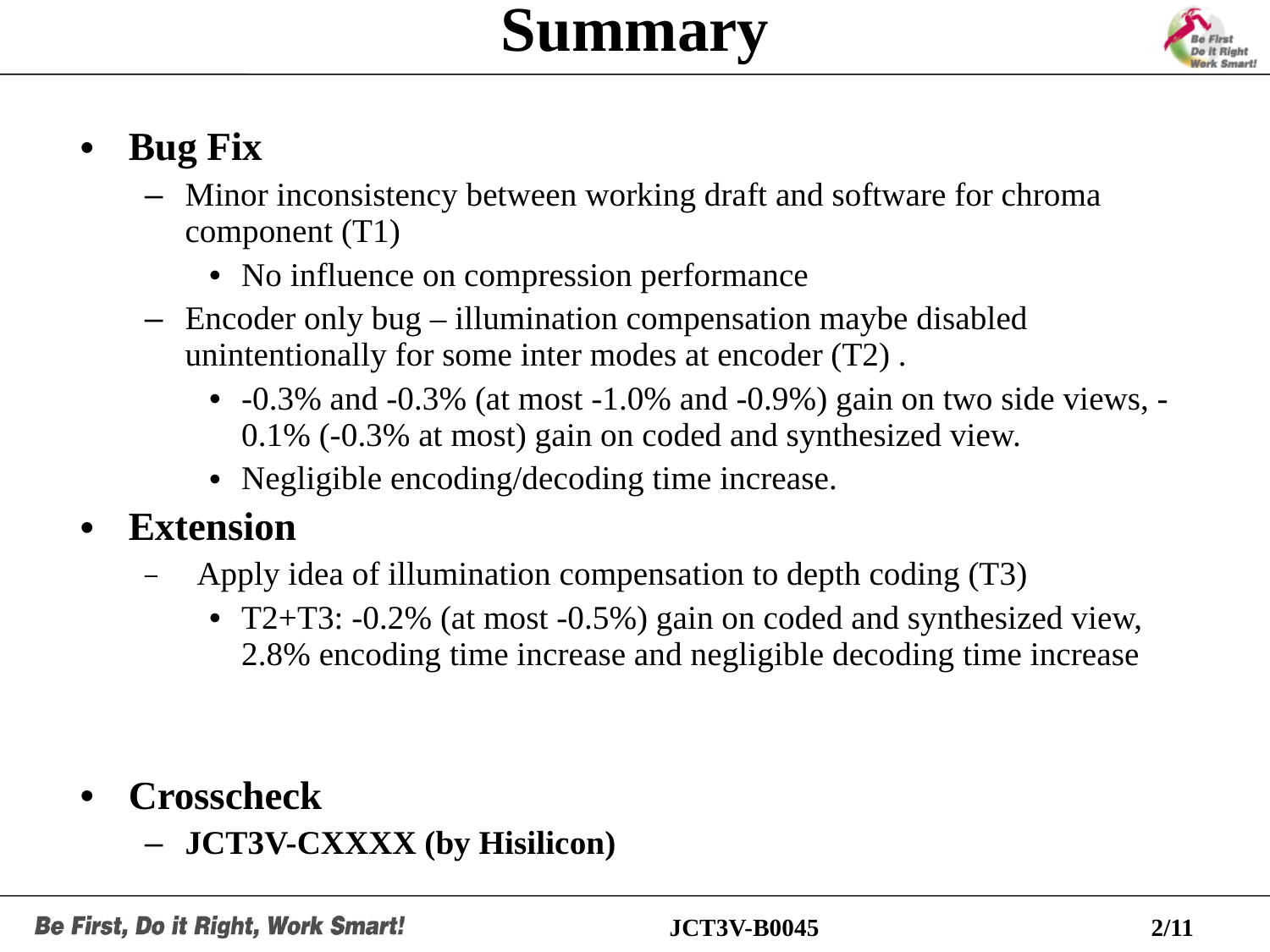

# Summary
Bug Fix
Minor inconsistency between working draft and software for chroma component (T1)
No influence on compression performance
Encoder only bug – illumination compensation maybe disabled unintentionally for some inter modes at encoder (T2) .
-0.3% and -0.3% (at most -1.0% and -0.9%) gain on two side views, -0.1% (-0.3% at most) gain on coded and synthesized view.
Negligible encoding/decoding time increase.
Extension
  Apply idea of illumination compensation to depth coding (T3)
T2+T3: -0.2% (at most -0.5%) gain on coded and synthesized view, 2.8% encoding time increase and negligible decoding time increase

Crosscheck
JCT3V-CXXXX (by Hisilicon)

JCT3V-B0045
2/11